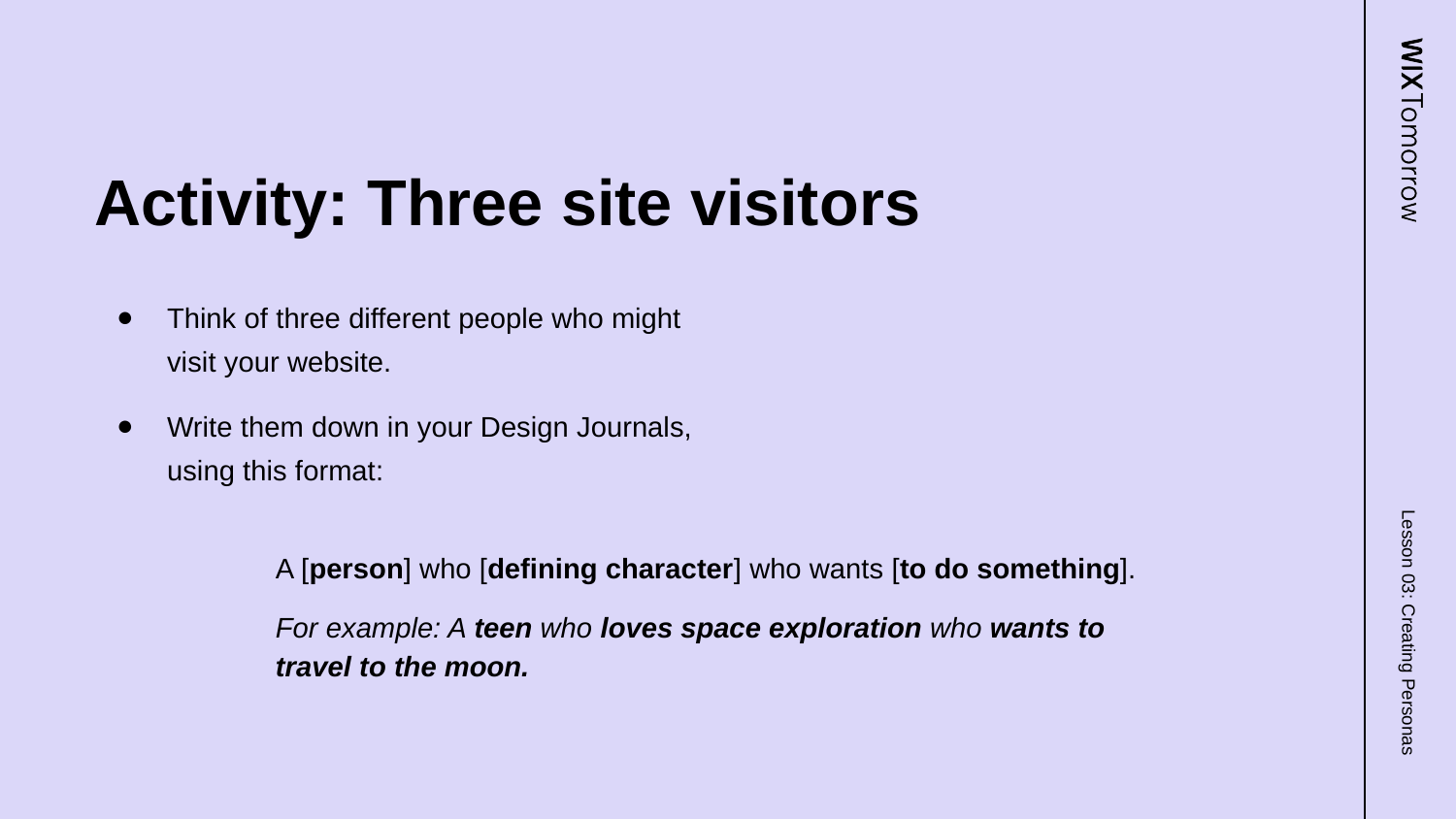

Activity: Three site visitors

Think of three different people who might visit your website.
Write them down in your Design Journals, using this format:
A [person] who [defining character] who wants [to do something].
For example: A teen who loves space exploration who wants to travel to the moon.